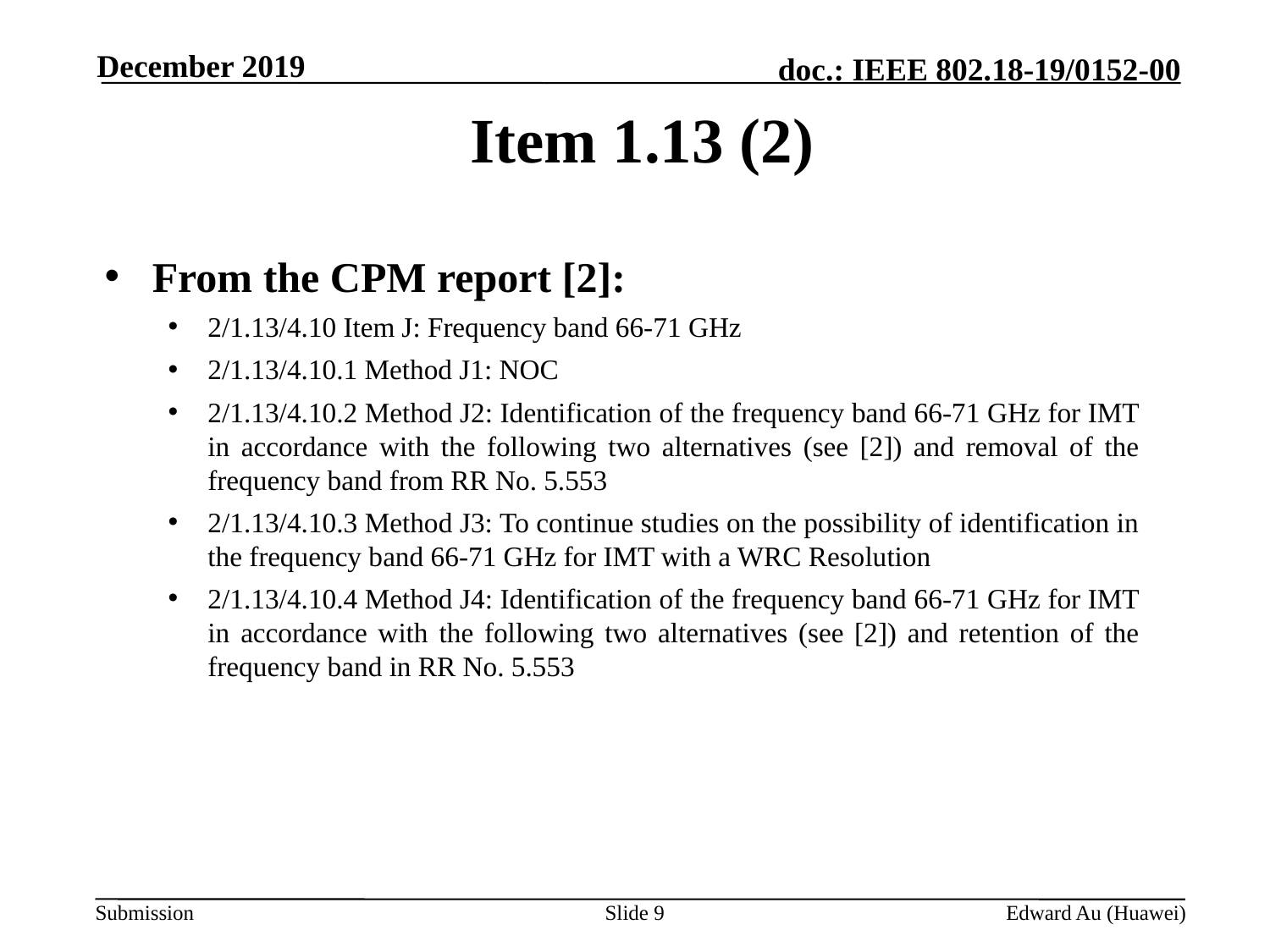

December 2019
# Item 1.13 (2)
From the CPM report [2]:
2/1.13/4.10 Item J: Frequency band 66-71 GHz
2/1.13/4.10.1 Method J1: NOC
2/1.13/4.10.2 Method J2: Identification of the frequency band 66-71 GHz for IMT in accordance with the following two alternatives (see [2]) and removal of the frequency band from RR No. 5.553
2/1.13/4.10.3 Method J3: To continue studies on the possibility of identification in the frequency band 66-71 GHz for IMT with a WRC Resolution
2/1.13/4.10.4 Method J4: Identification of the frequency band 66-71 GHz for IMT in accordance with the following two alternatives (see [2]) and retention of the frequency band in RR No. 5.553
Slide 9
Edward Au (Huawei)